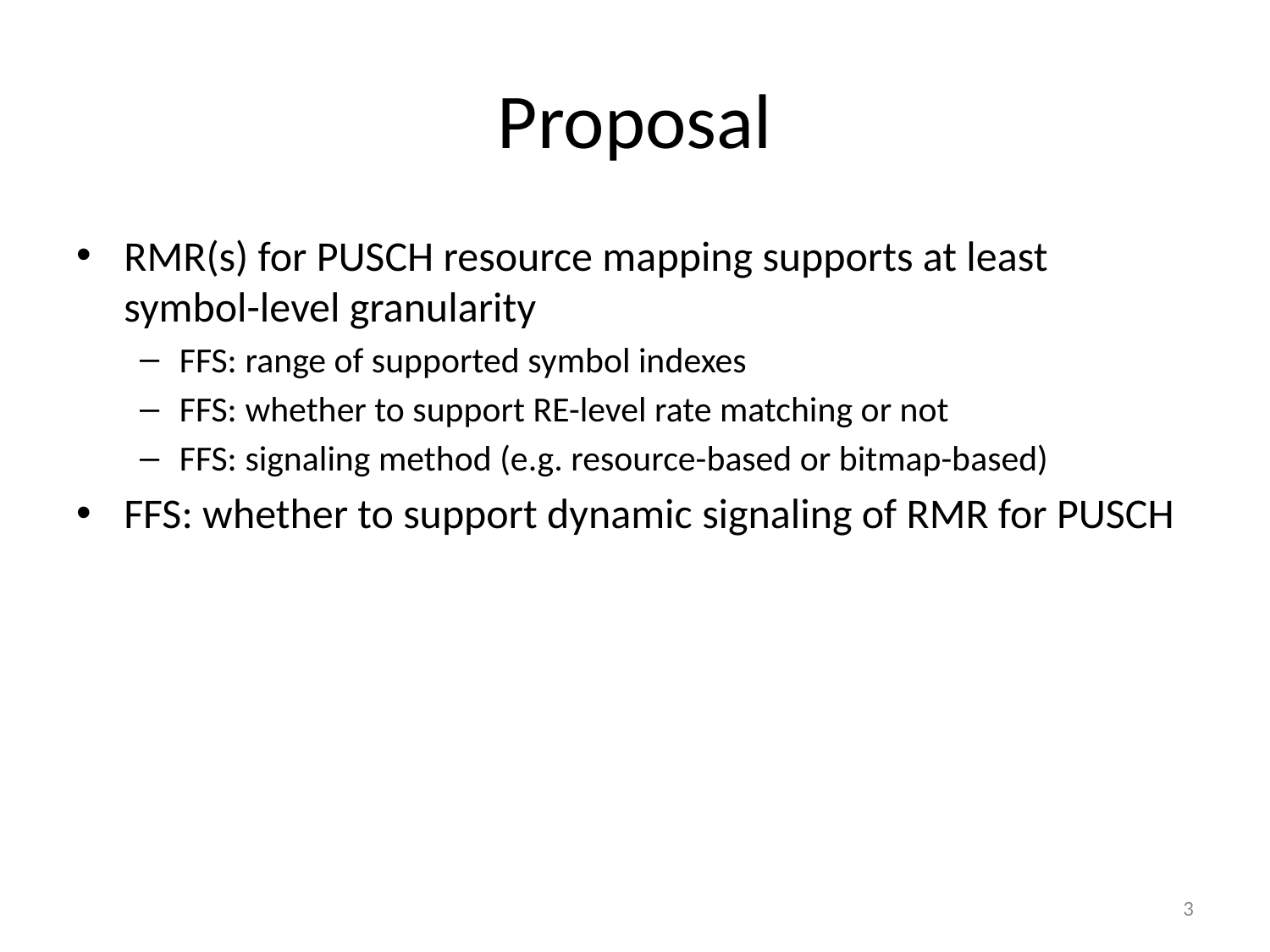

# Proposal
RMR(s) for PUSCH resource mapping supports at least symbol-level granularity
FFS: range of supported symbol indexes
FFS: whether to support RE-level rate matching or not
FFS: signaling method (e.g. resource-based or bitmap-based)
FFS: whether to support dynamic signaling of RMR for PUSCH

3